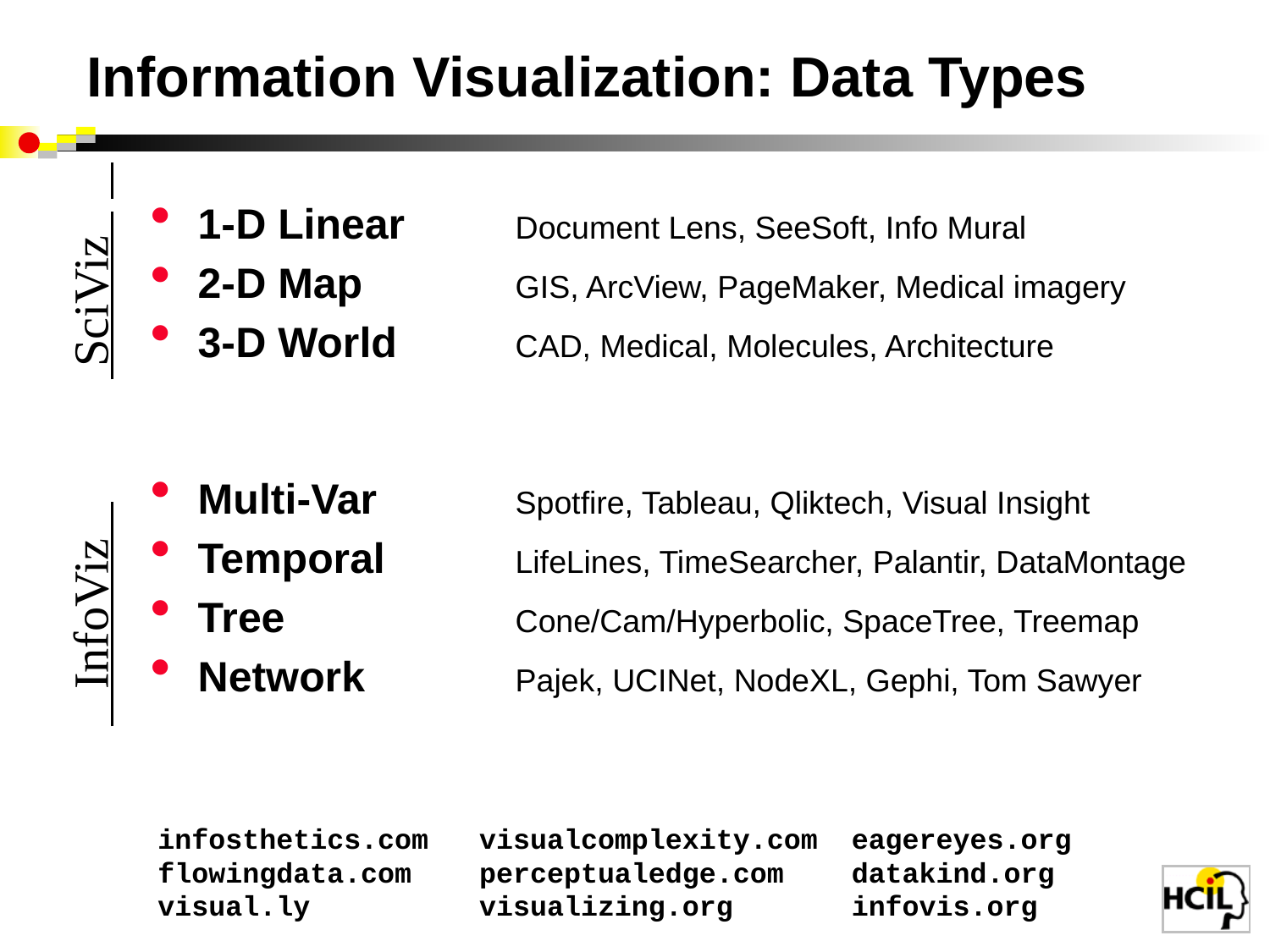

Information Visualization: Data Types
   InfoViz              SciViz  .
1-D Linear	Document Lens, SeeSoft, Info Mural
2-D Map 	GIS, ArcView, PageMaker, Medical imagery
3-D World 	CAD, Medical, Molecules, Architecture

Multi-Var 	Spotfire, Tableau, Qliktech, Visual Insight
Temporal 	LifeLines, TimeSearcher, Palantir, DataMontage
Tree 	Cone/Cam/Hyperbolic, SpaceTree, Treemap
Network	Pajek, UCINet, NodeXL, Gephi, Tom Sawyer
infosthetics.com   visualcomplexity.com  eagereyes.org
flowingdata.com    perceptualedge.com    datakind.org
visual.ly          visualizing.org       infovis.org